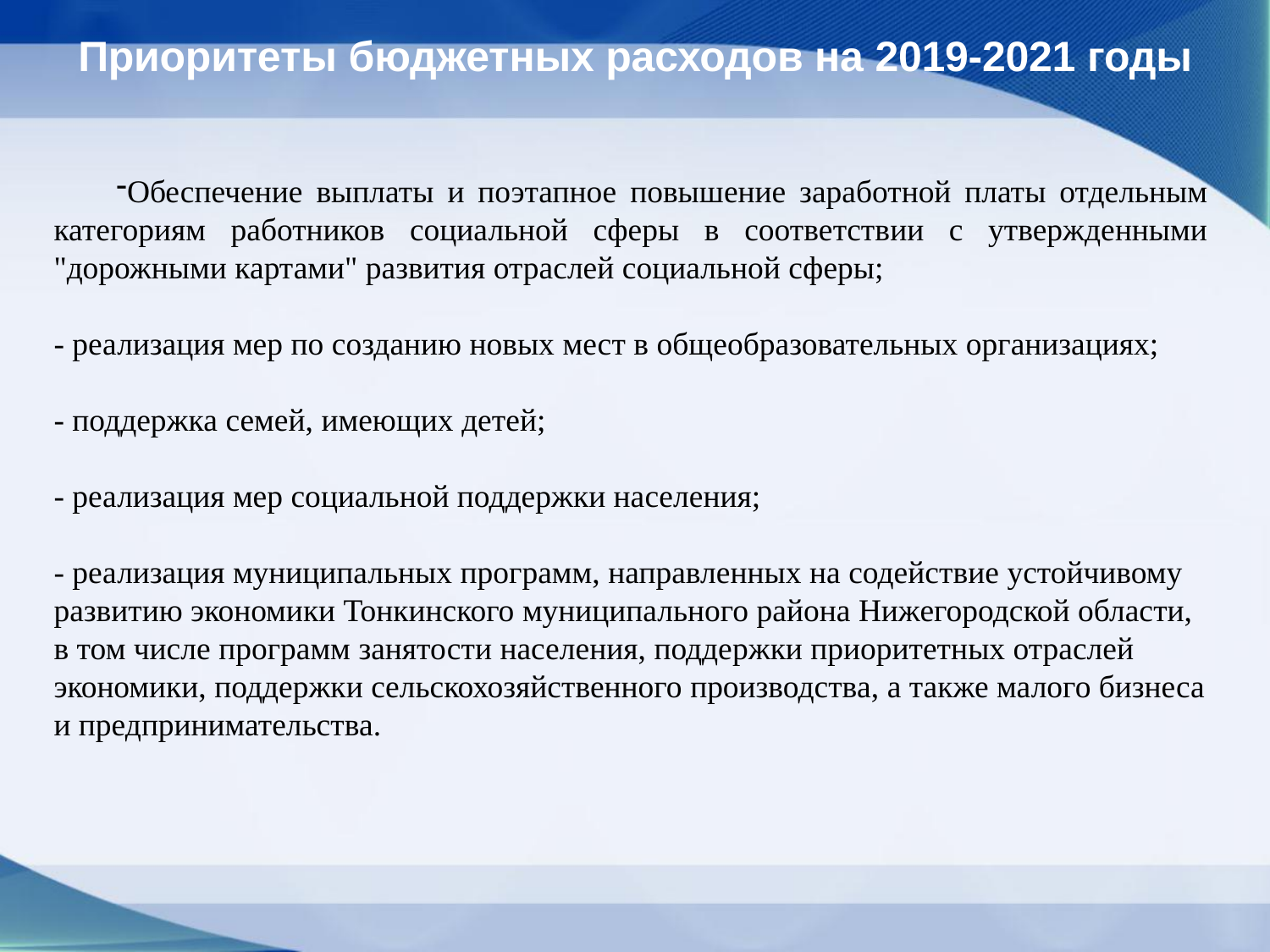

Приоритеты бюджетных расходов на 2019-2021 годы

Обеспечение выплаты и поэтапное повышение заработной платы отдельным категориям работников социальной сферы в соответствии с утвержденными "дорожными картами" развития отраслей социальной сферы;

- реализация мер по созданию новых мест в общеобразовательных организациях;

- поддержка семей, имеющих детей;

- реализация мер социальной поддержки населения;

- реализация муниципальных программ, направленных на содействие устойчивому развитию экономики Тонкинского муниципального района Нижегородской области, в том числе программ занятости населения, поддержки приоритетных отраслей экономики, поддержки сельскохозяйственного производства, а также малого бизнеса и предпринимательства.